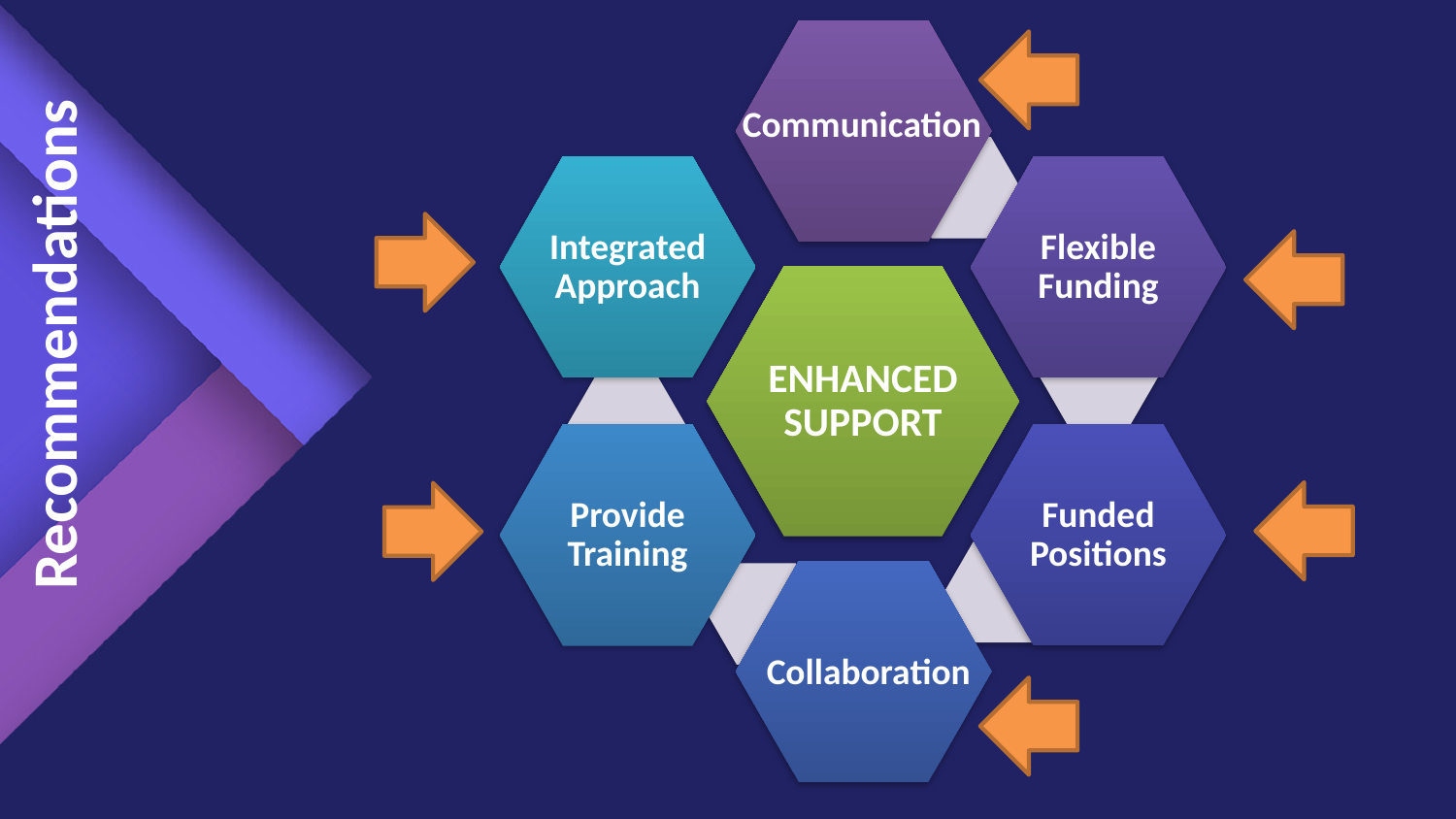

ENHANCED SUPPORT

Flexible Funding
Funded Positions

Provide Training
Integrated Approach
Communication
Collaboration

# Recommendations